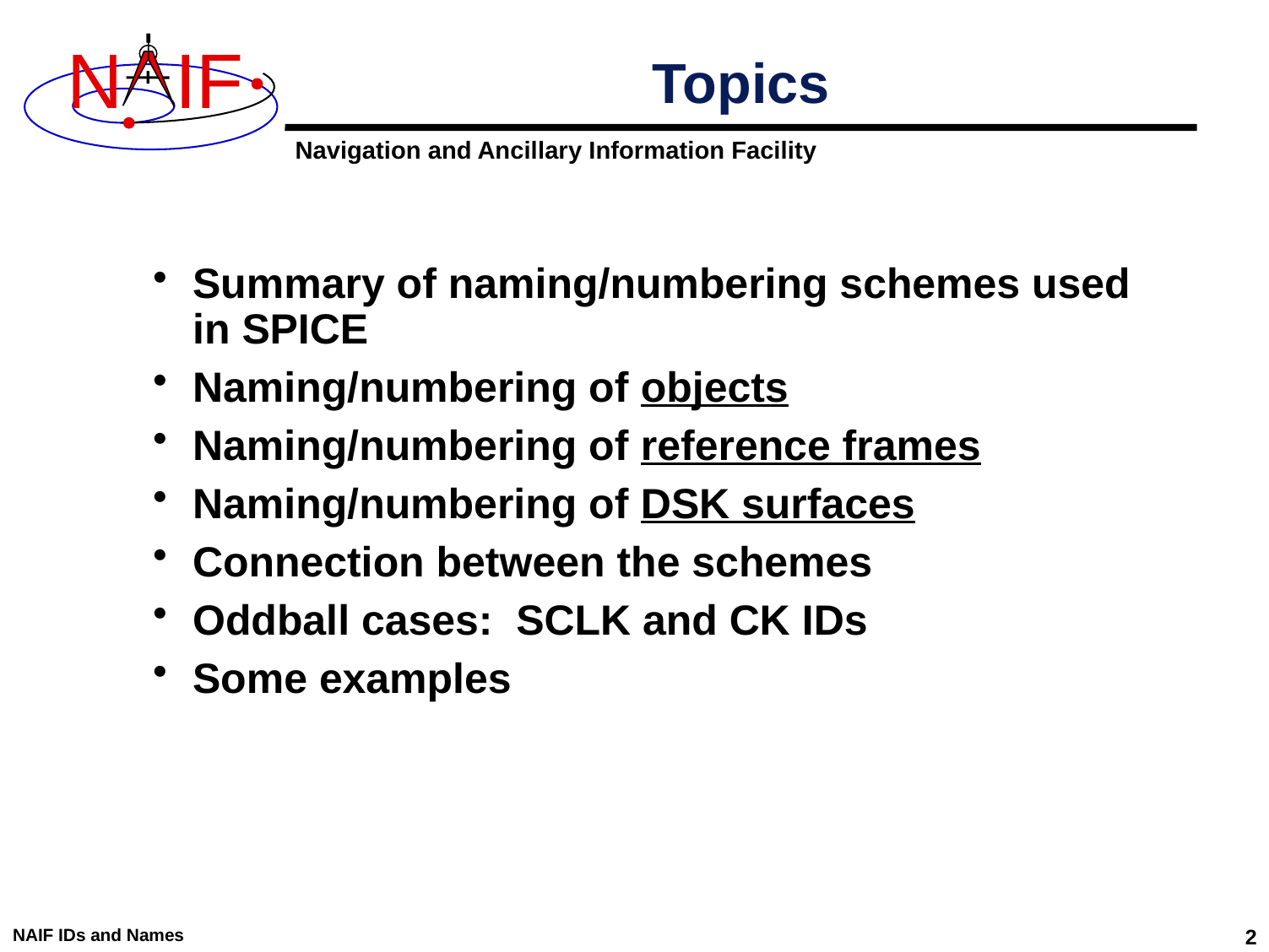

# Topics

Summary of naming/numbering schemes used in SPICE
Naming/numbering of objects
Naming/numbering of reference frames
Naming/numbering of DSK surfaces
Connection between the schemes
Oddball cases:  SCLK and CK IDs
Some examples

NAIF IDs and Names
2